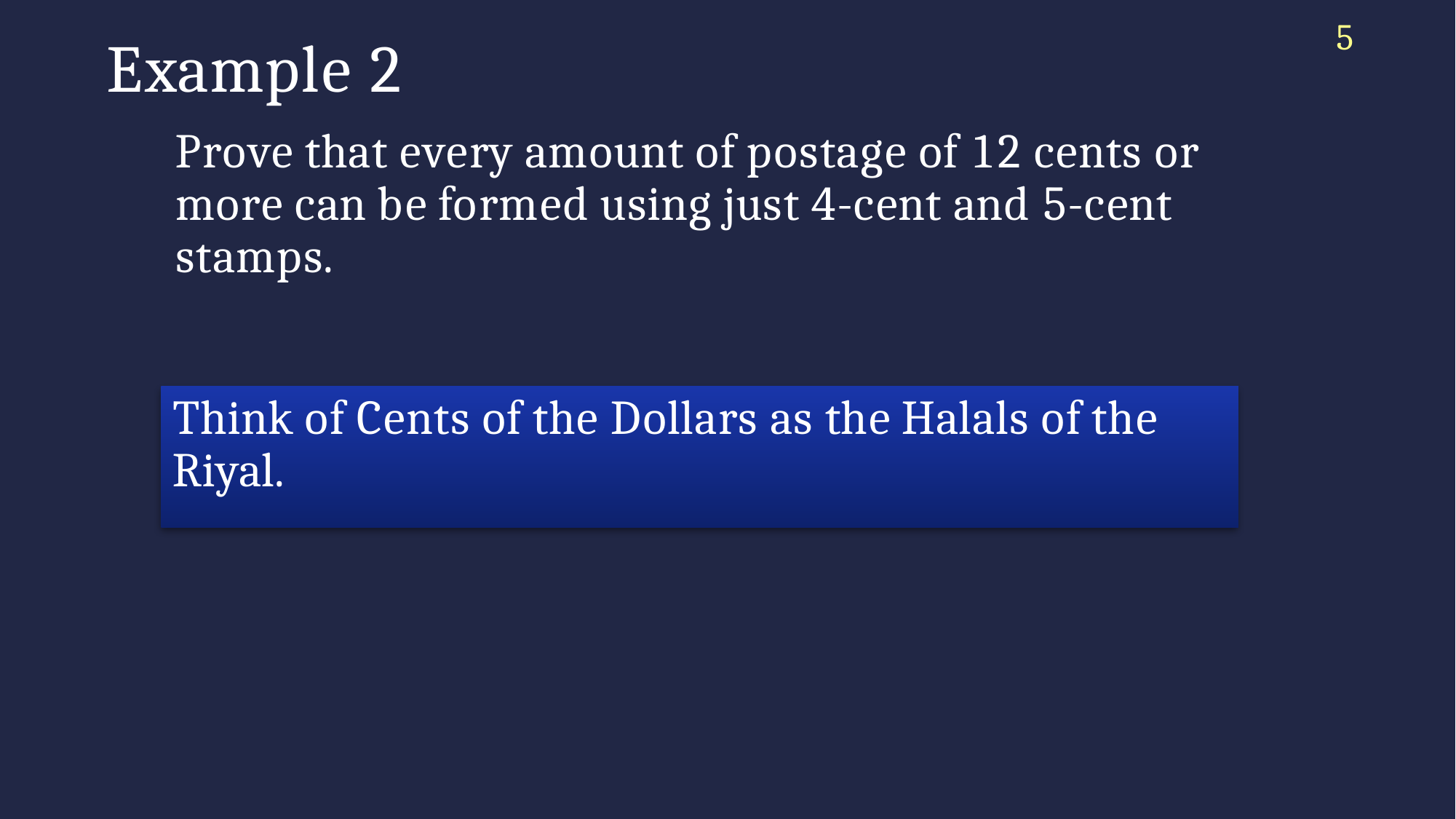

5
# Example 2
Prove that every amount of postage of 12 cents or more can be formed using just 4-cent and 5-cent stamps.

Think of Cents of the Dollars as the Halals of the Riyal.